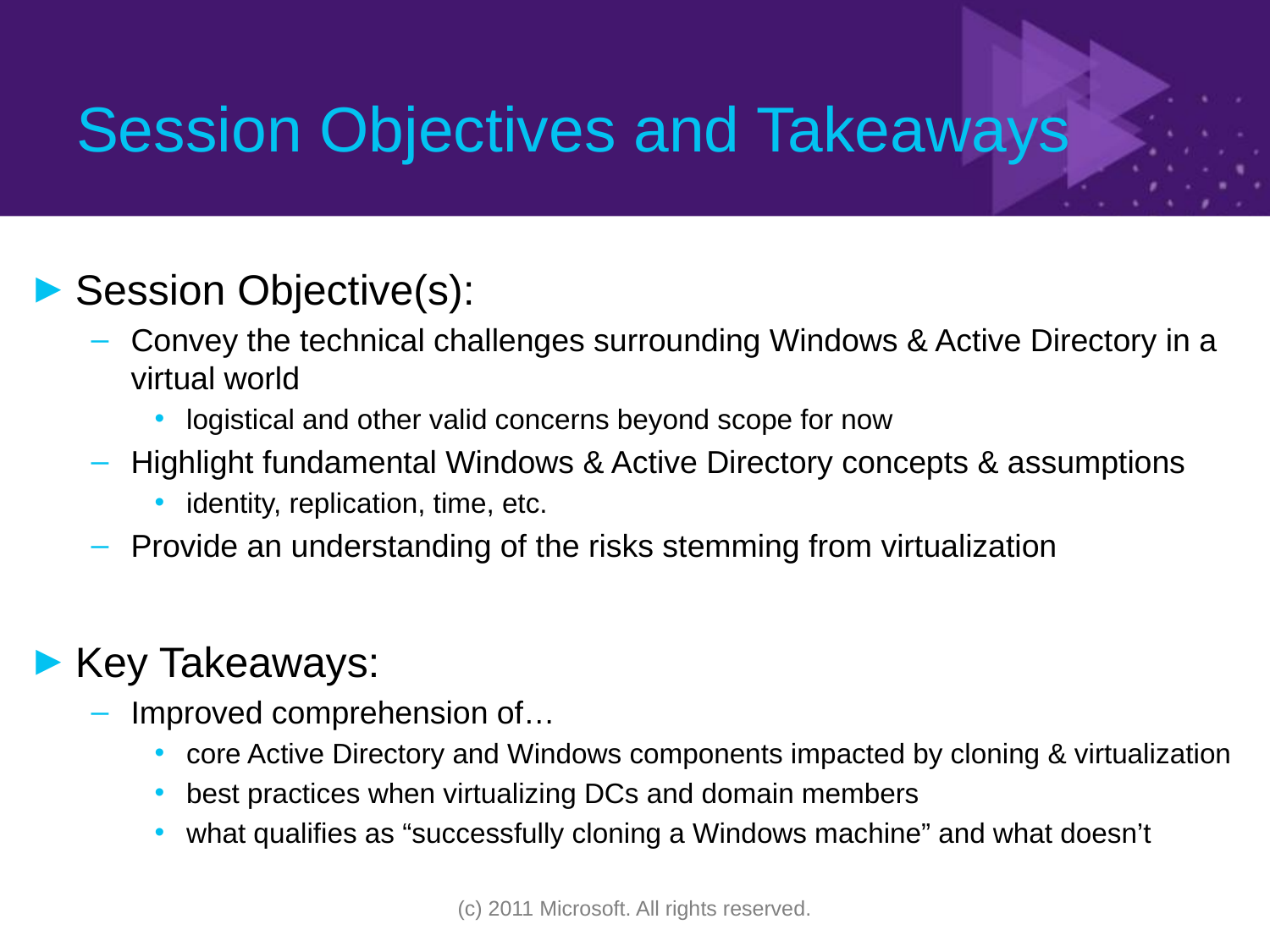

# Session Objectives and Takeaways
Session Objective(s):
Convey the technical challenges surrounding Windows & Active Directory in a virtual world
logistical and other valid concerns beyond scope for now
Highlight fundamental Windows & Active Directory concepts & assumptions
identity, replication, time, etc.
Provide an understanding of the risks stemming from virtualization

Key Takeaways:
Improved comprehension of…
core Active Directory and Windows components impacted by cloning & virtualization
best practices when virtualizing DCs and domain members
what qualifies as “successfully cloning a Windows machine” and what doesn’t
(c) 2011 Microsoft. All rights reserved.